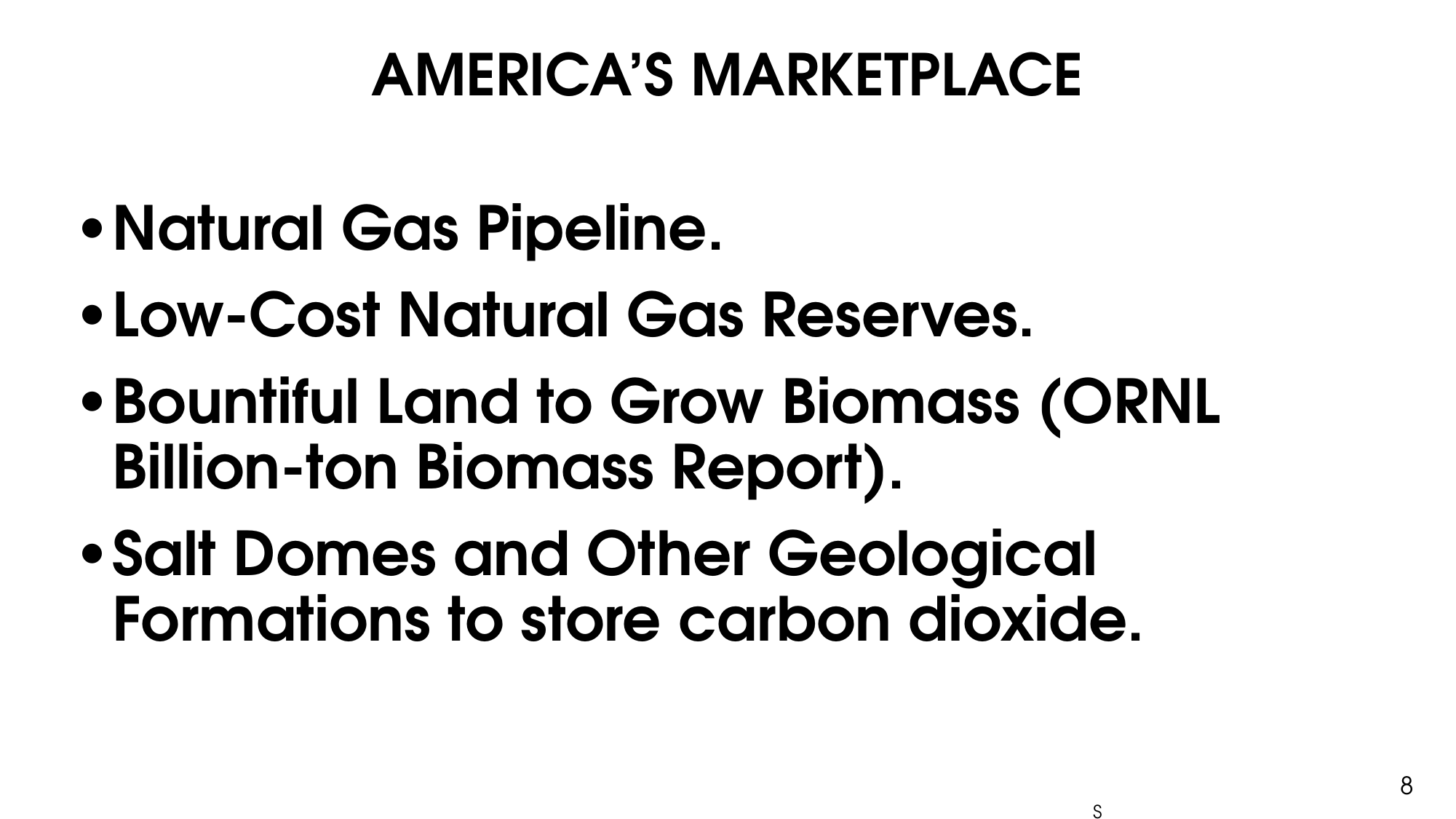

# AMERICA’S MARKETPLACE
Natural Gas Pipeline.
Low-Cost Natural Gas Reserves.
Bountiful Land to Grow Biomass (ORNL Billion-ton Biomass Report).
Salt Domes and Other Geological Formations to store carbon dioxide.
8
S